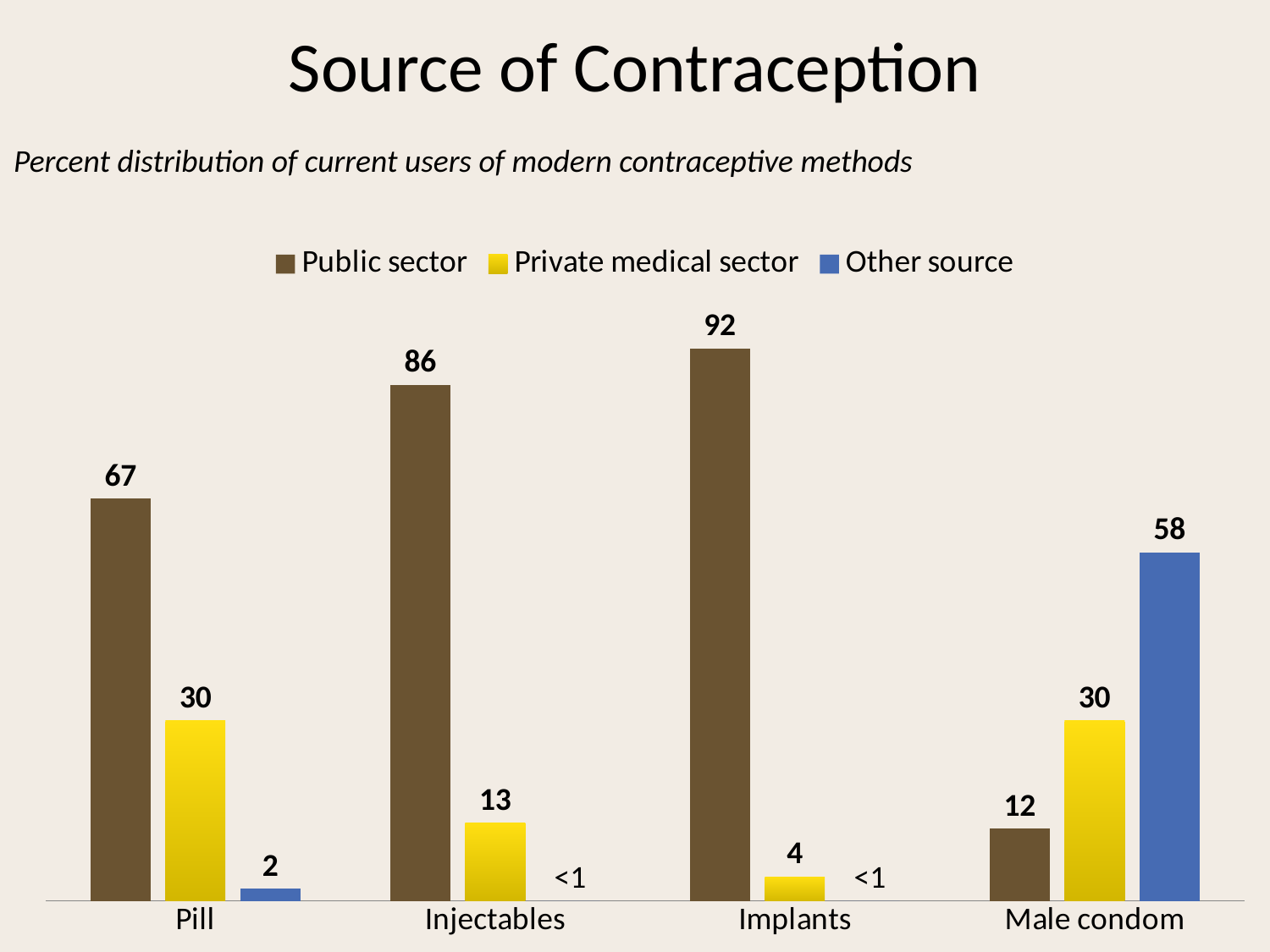

Source of Contraception
Percent distribution of current users of modern contraceptive methods

### Chart

| Category | Public sector | Private medical sector | Other source |
|---|---|---|---|
| Pill | 67.0 | 30.0 | 2.0 |
| Injectables | 86.0 | 13.0 | 0.0 |
| Implants | 92.0 | 4.0 | 0.0 |
| Male condom | 12.0 | 30.0 | 58.0 |